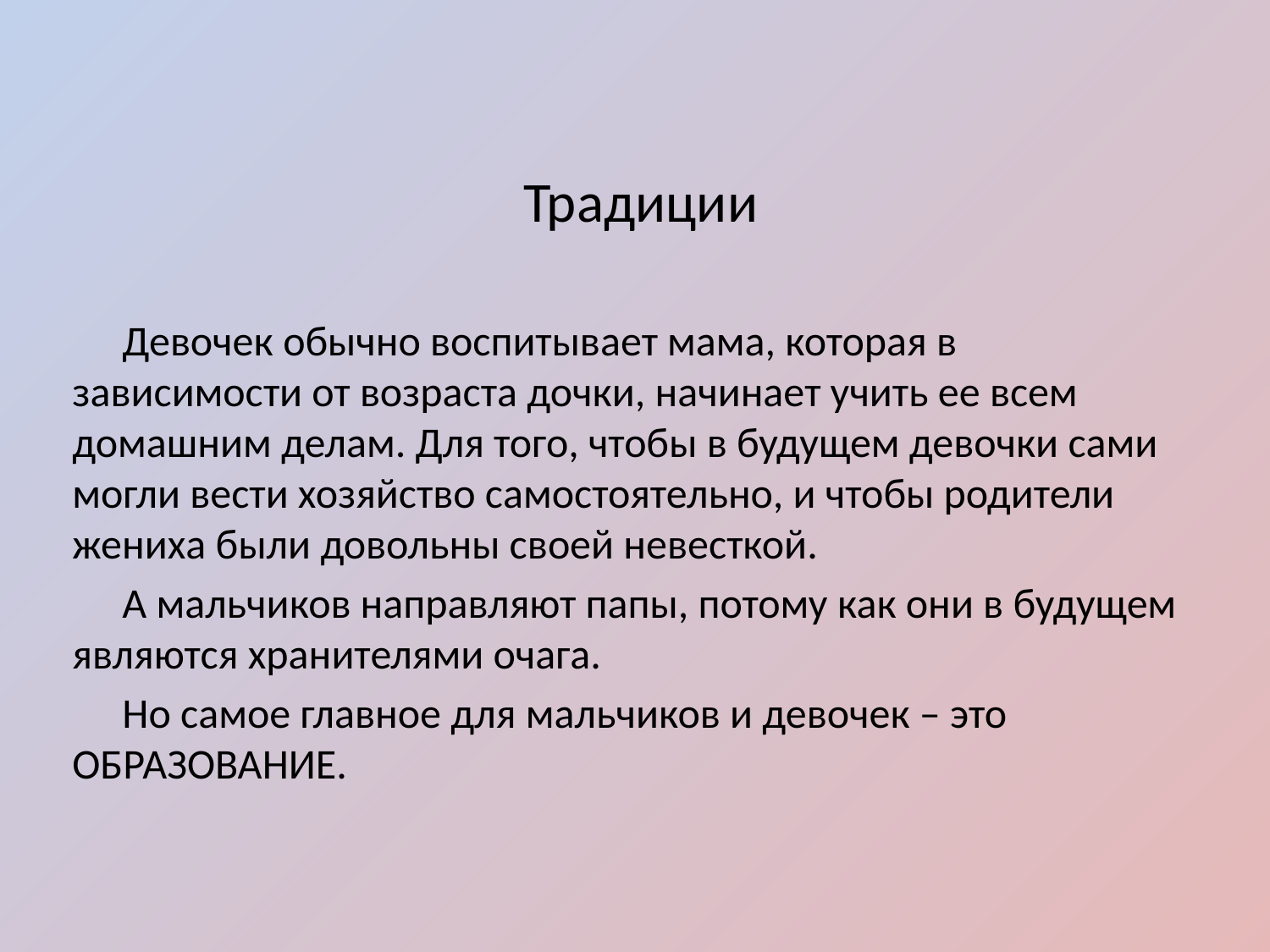

# Традиции
Девочек обычно воспитывает мама, которая в зависимости от возраста дочки, начинает учить ее всем домашним делам. Для того, чтобы в будущем девочки сами могли вести хозяйство самостоятельно, и чтобы родители жениха были довольны своей невесткой.
А мальчиков направляют папы, потому как они в будущем являются хранителями очага.
Но самое главное для мальчиков и девочек – это ОБРАЗОВАНИЕ.